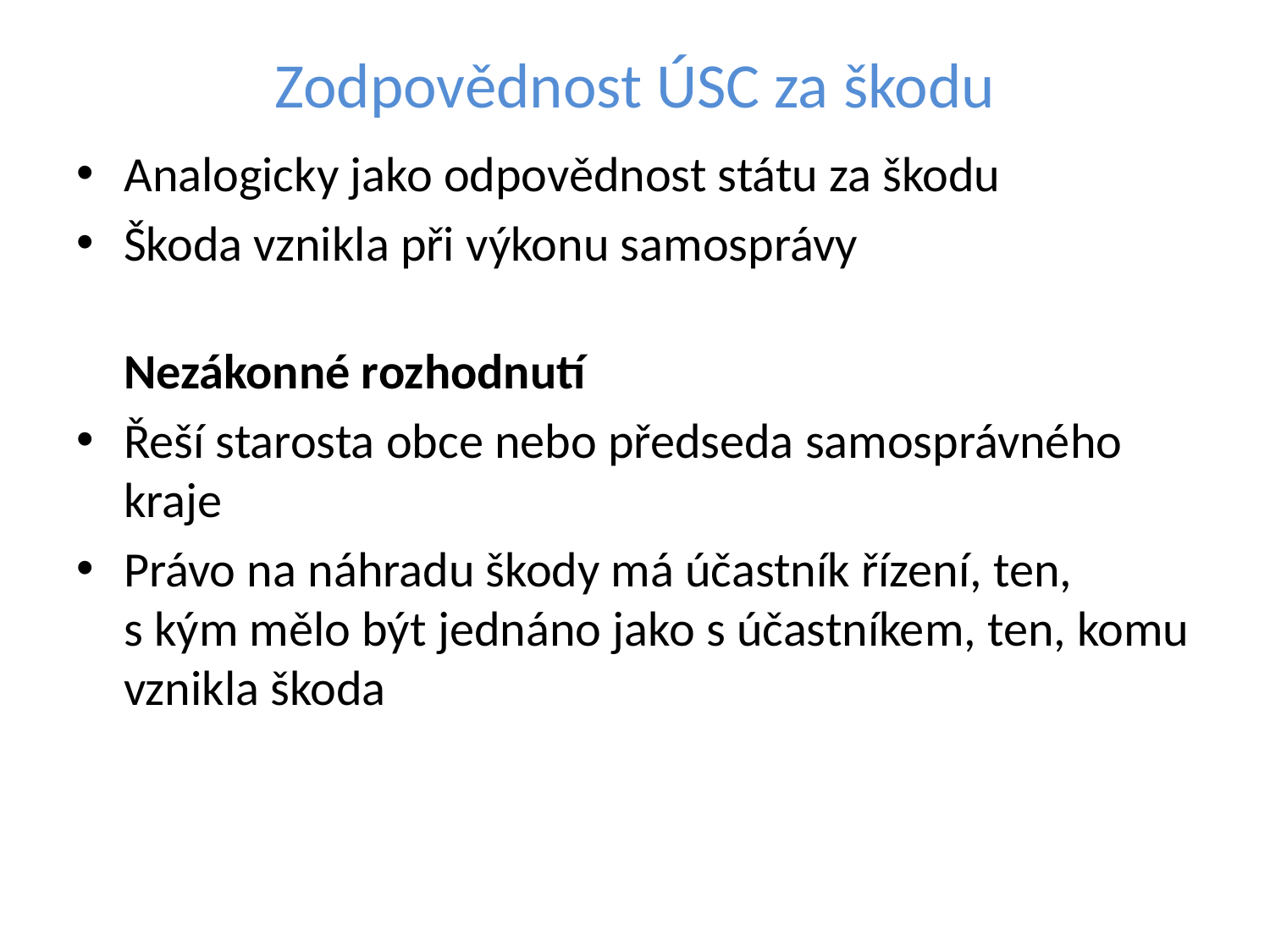

# Zodpovědnost ÚSC za škodu
Analogicky jako odpovědnost státu za škodu
Škoda vznikla při výkonu samosprávy
Nezákonné rozhodnutí
Řeší starosta obce nebo předseda samosprávného kraje
Právo na náhradu škody má účastník řízení, ten, s kým mělo být jednáno jako s účastníkem, ten, komu vznikla škoda